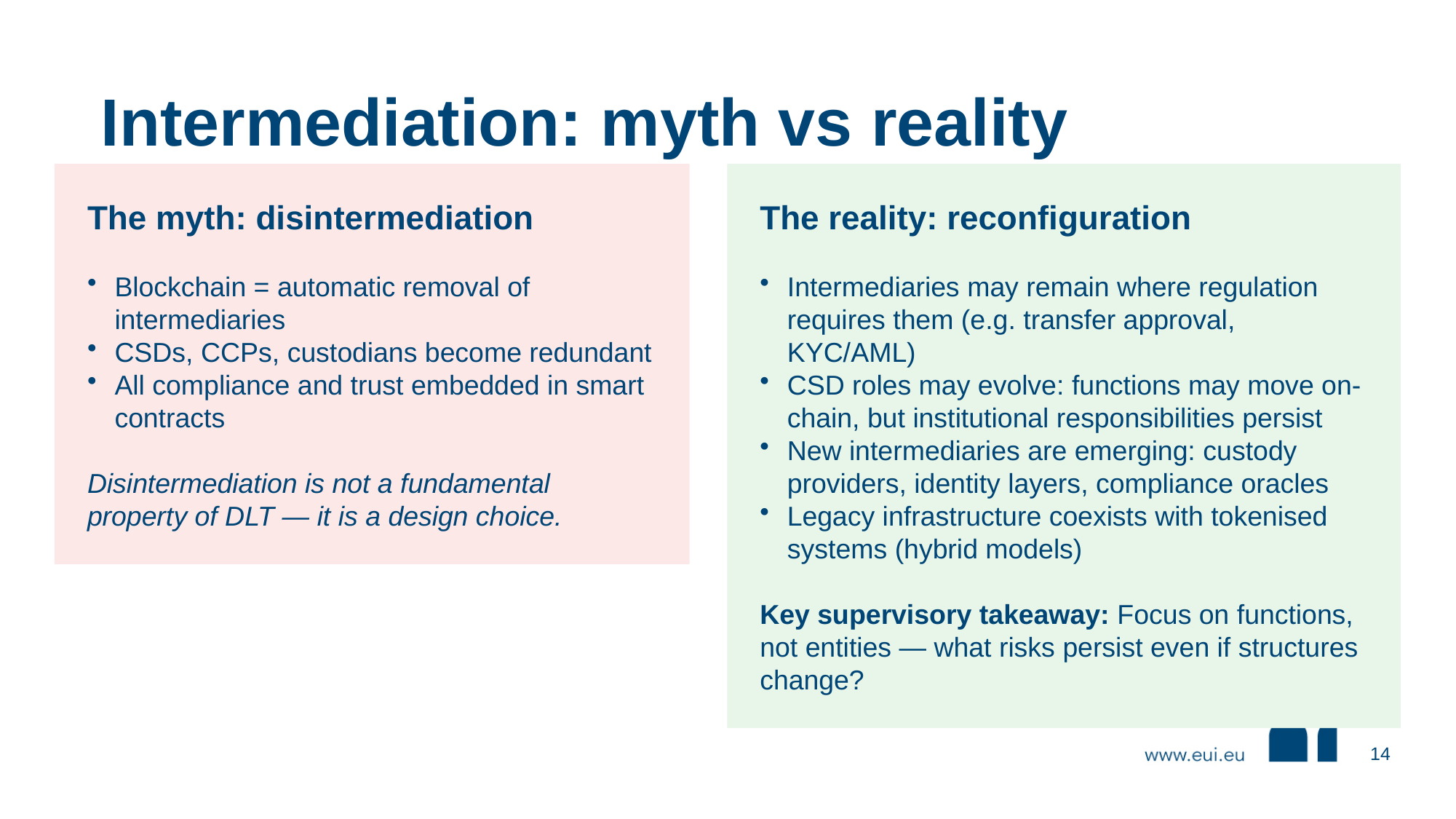

# Intermediation: myth vs reality
The myth: disintermediation

Blockchain = automatic removal of intermediaries
CSDs, CCPs, custodians become redundant
All compliance and trust embedded in smart contracts

Disintermediation is not a fundamental property of DLT — it is a design choice.
The reality: reconfiguration

Intermediaries may remain where regulation requires them (e.g. transfer approval, KYC/AML)
CSD roles may evolve: functions may move on-chain, but institutional responsibilities persist
New intermediaries are emerging: custody providers, identity layers, compliance oracles
Legacy infrastructure coexists with tokenised systems (hybrid models)

Key supervisory takeaway: Focus on functions, not entities — what risks persist even if structures change?
14